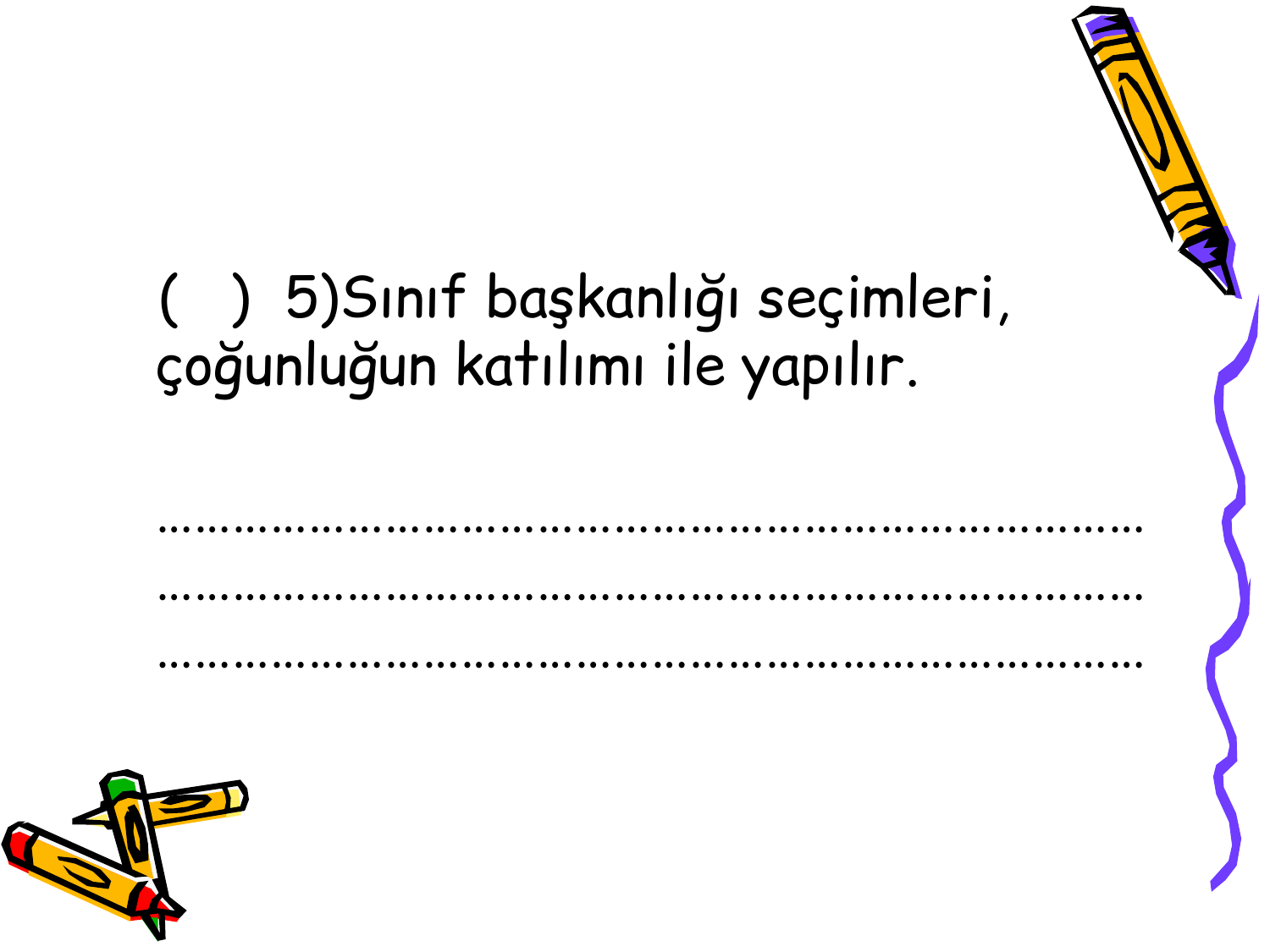

(   )  5)Sınıf başkanlığı seçimleri, çoğunluğun katılımı ile yapılır.
   ………………………………………………………………………………………………………………………………………………………………………………………………………………